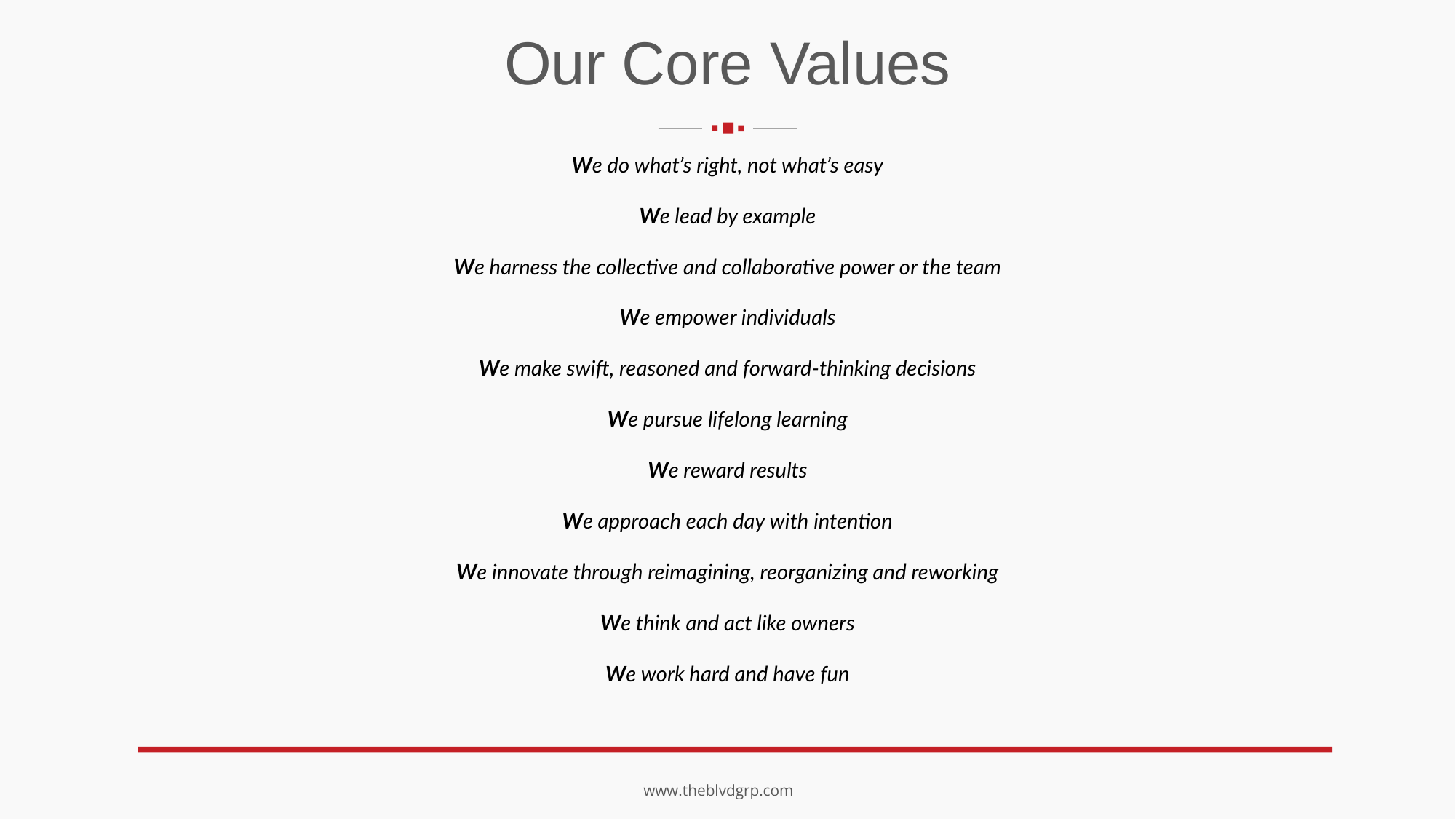

Our Core Values

We do what’s right, not what’s easy

We lead by example

We harness the collective and collaborative power or the team

We empower individuals

We make swift, reasoned and forward-thinking decisions

We pursue lifelong learning

We reward results

We approach each day with intention

We innovate through reimagining, reorganizing and reworking

We think and act like owners

We work hard and have fun

www.theblvdgrp.com